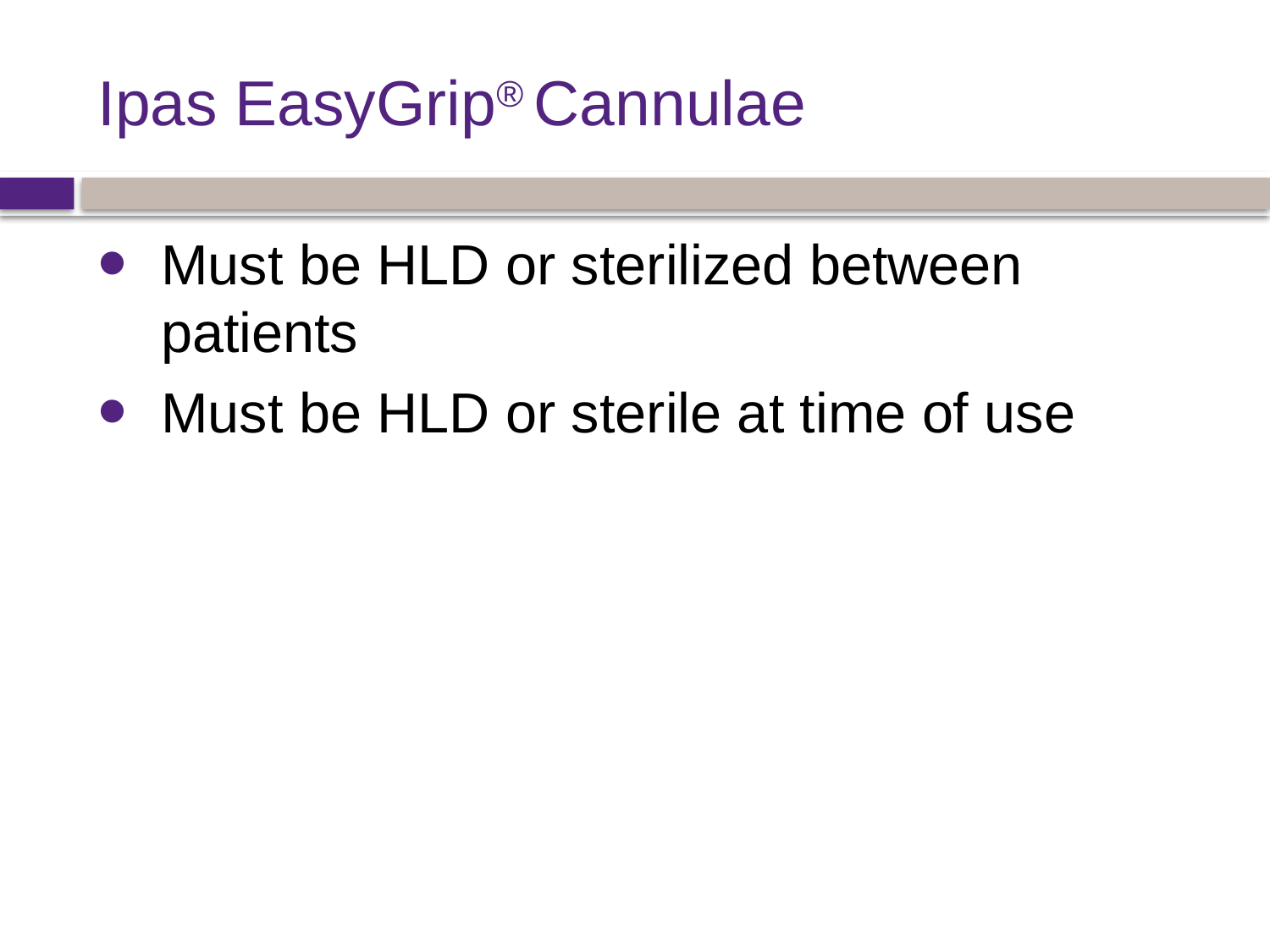

# Ipas EasyGrip® Cannulae
Must be HLD or sterilized between patients
Must be HLD or sterile at time of use